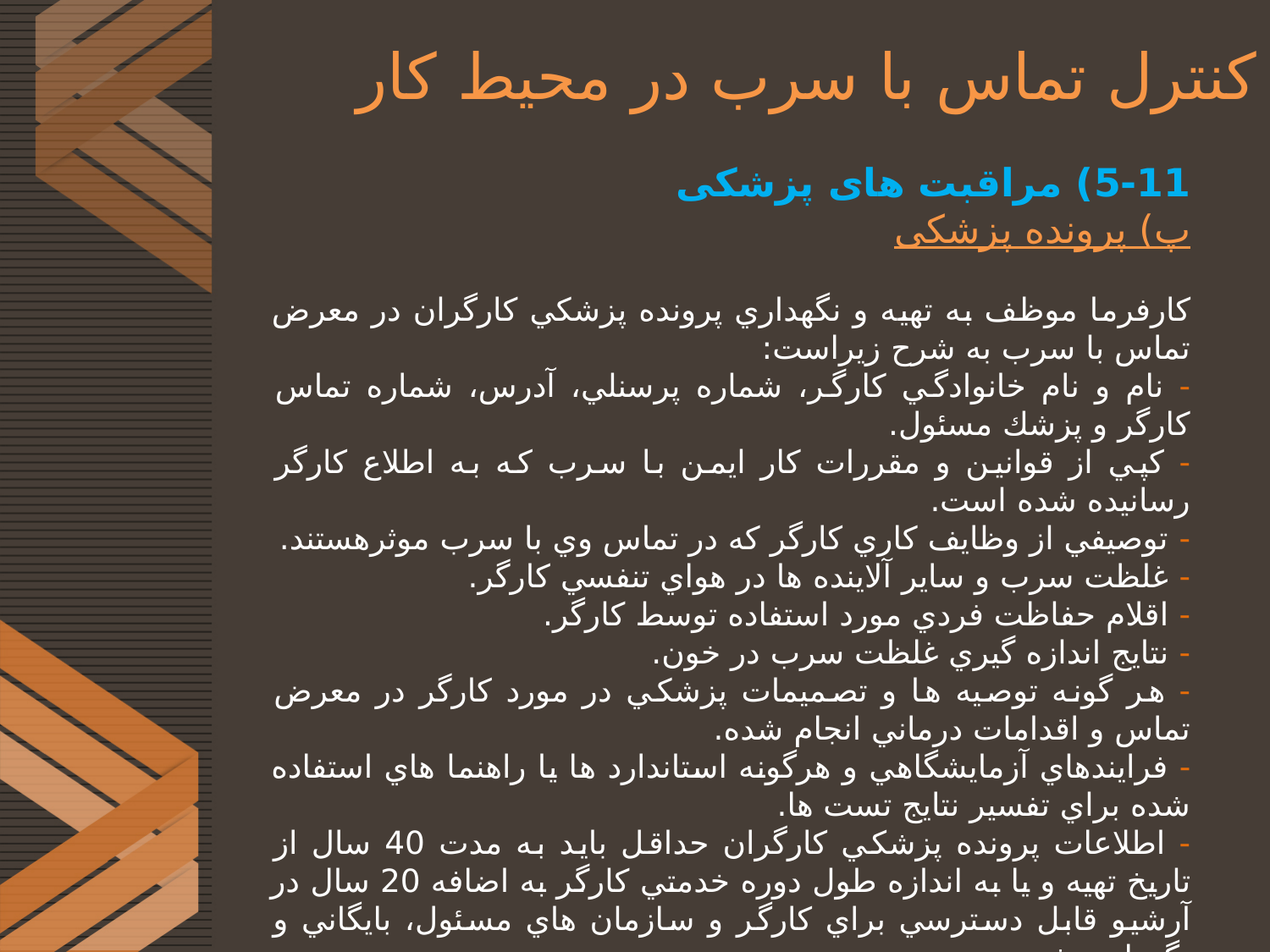

# کنترل تماس با سرب در محیط کار
5-11) مراقبت های پزشکی
پ) پرونده پزشکی

كارفرما موظف به تهيه و نگهداري پرونده پزشکي كارگران در معرض تماس با سرب به شرح زيراست:
- نام و نام خانوادگي كارگر، شماره پرسنلي، آدرس، شماره تماس كارگر و پزشك مسئول.
- كپي از قوانين و مقررات كار ايمن با سرب كه به اطلاع كارگر رسانيده شده است.
- توصيفي از وظايف كاري كارگر كه در تماس وي با سرب موثرهستند.
- غلظت سرب و ساير آلاينده ها در هواي تنفسي كارگر.
- اقلام حفاظت فردي مورد استفاده توسط كارگر.
- نتايج اندازه گيري غلظت سرب در خون.
- هر گونه توصيه ها و تصميمات پزشکي در مورد كارگر در معرض تماس و اقدامات درماني انجام شده.
- فرايندهاي آزمايشگاهي و هرگونه استاندارد ها يا راهنما هاي استفاده شده براي تفسير نتايج تست ها.
- اطلاعات پرونده پزشکي كارگران حداقل بايد به مدت 40 سال از تاريخ تهيه و يا به اندازه طول دوره خدمتي كارگر به اضافه 20 سال در آرشيو قابل دسترسي براي كارگر و سازمان هاي مسئول، بايگاني و نگهداري شود.
- در صورت خاتمه فعاليت شركت سوابق فوق به سازمان هاي مسئول انتقال خواهند يافت.